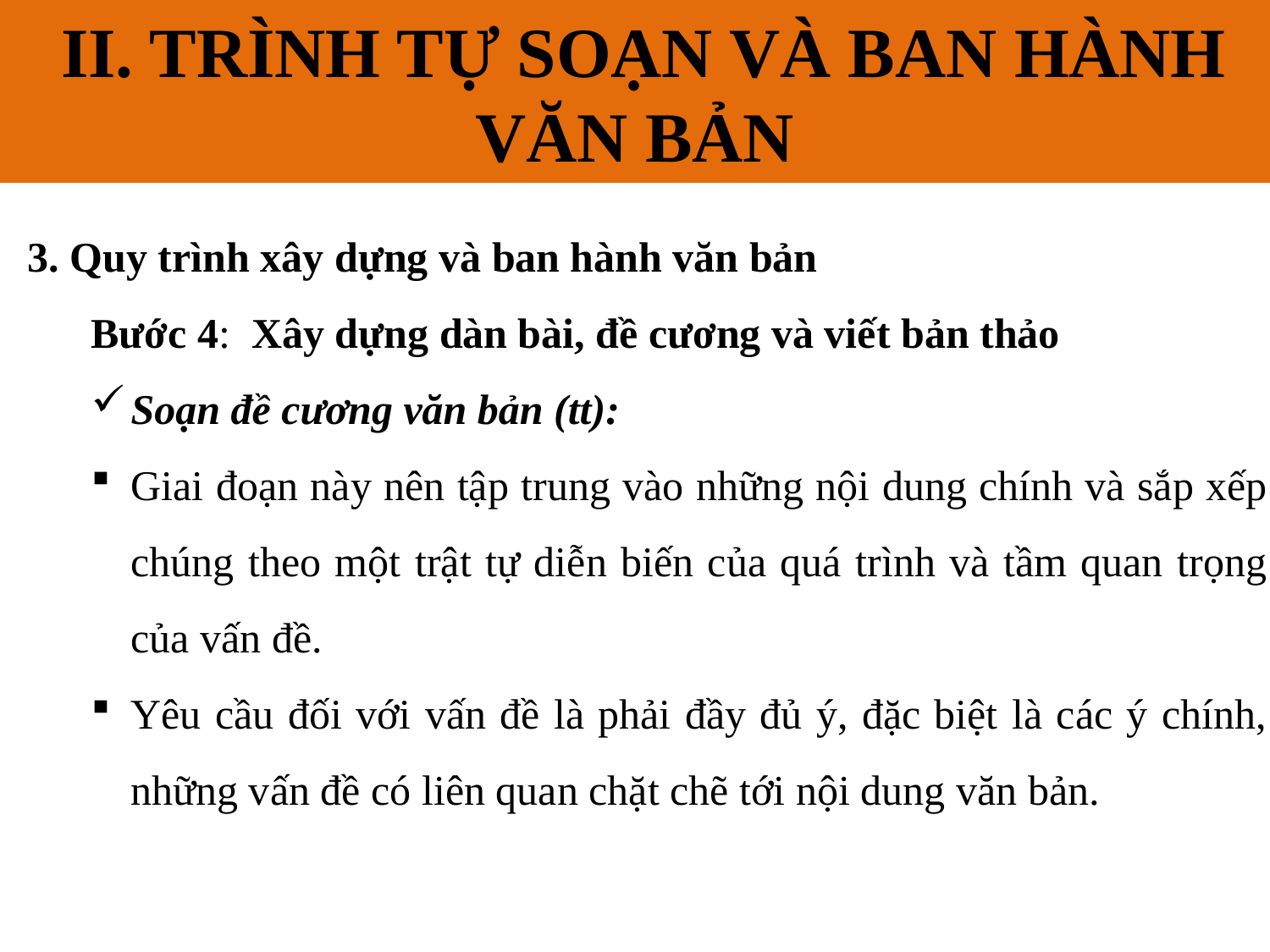

II. TRÌNH TỰ SOẠN VÀ BAN HÀNH VĂN BẢN
# II. QUY TRÌNH XÂY DỰNG VÀ BAN HÀNH VĂN BẢN

3. Quy trình xây dựng và ban hành văn bản
Bước 4:  Xây dựng dàn bài, đề cương và viết bản thảo
Soạn đề cương văn bản (tt):
Giai đoạn này nên tập trung vào những nội dung chính và sắp xếp chúng theo một trật tự diễn biến của quá trình và tầm quan trọng của vấn đề.
Yêu cầu đối với vấn đề là phải đầy đủ ý, đặc biệt là các ý chính, những vấn đề có liên quan chặt chẽ tới nội dung văn bản.